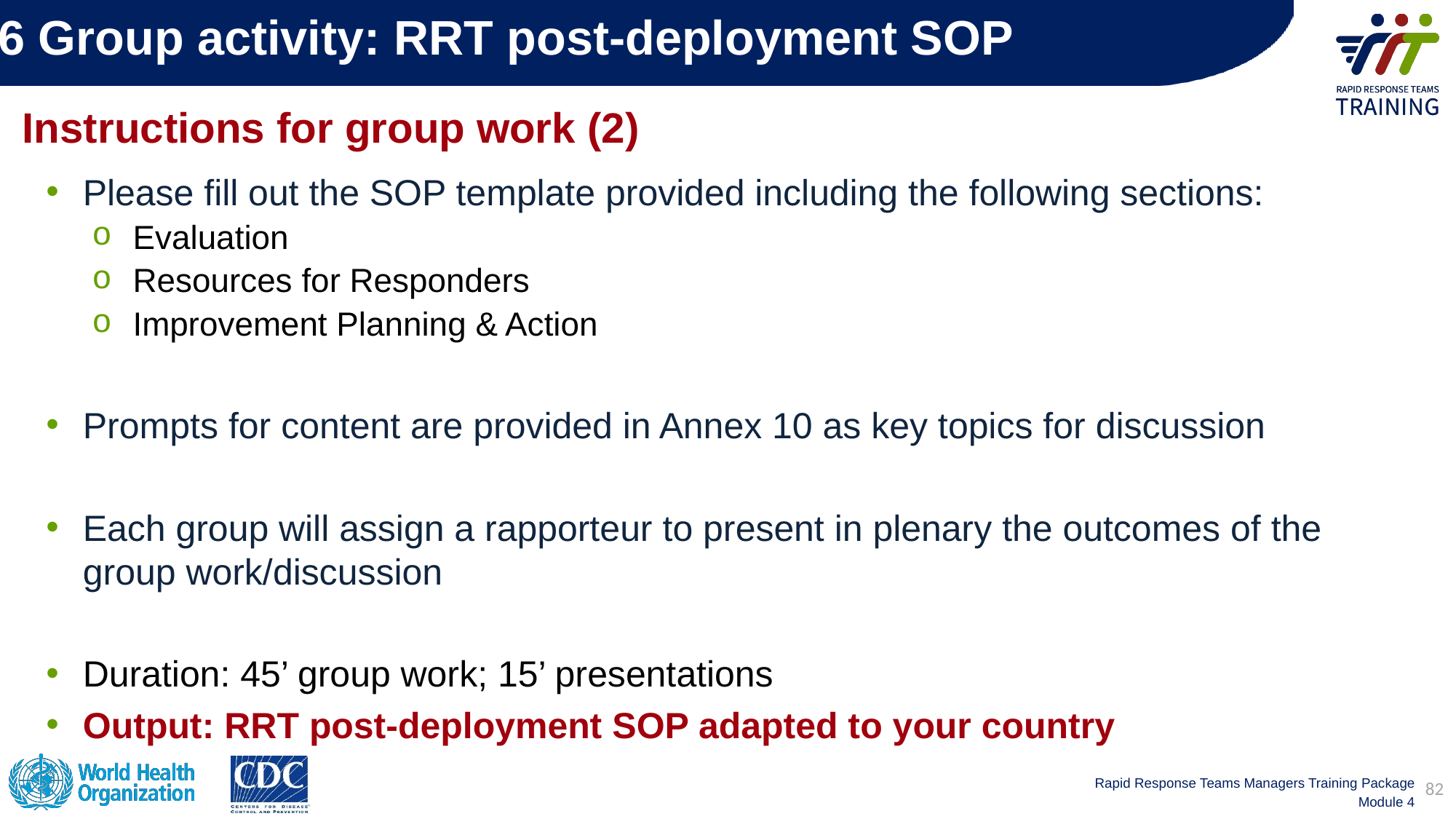

4.6 Group activity: RRT post-deployment SOP
Instructions for group work (2)
Please fill out the SOP template provided including the following sections:
Evaluation
Resources for Responders
Improvement Planning & Action

Prompts for content are provided in Annex 10 as key topics for discussion

Each group will assign a rapporteur to present in plenary the outcomes of the group work/discussion

Duration: 45’ group work; 15’ presentations
Output: RRT post-deployment SOP adapted to your country

82